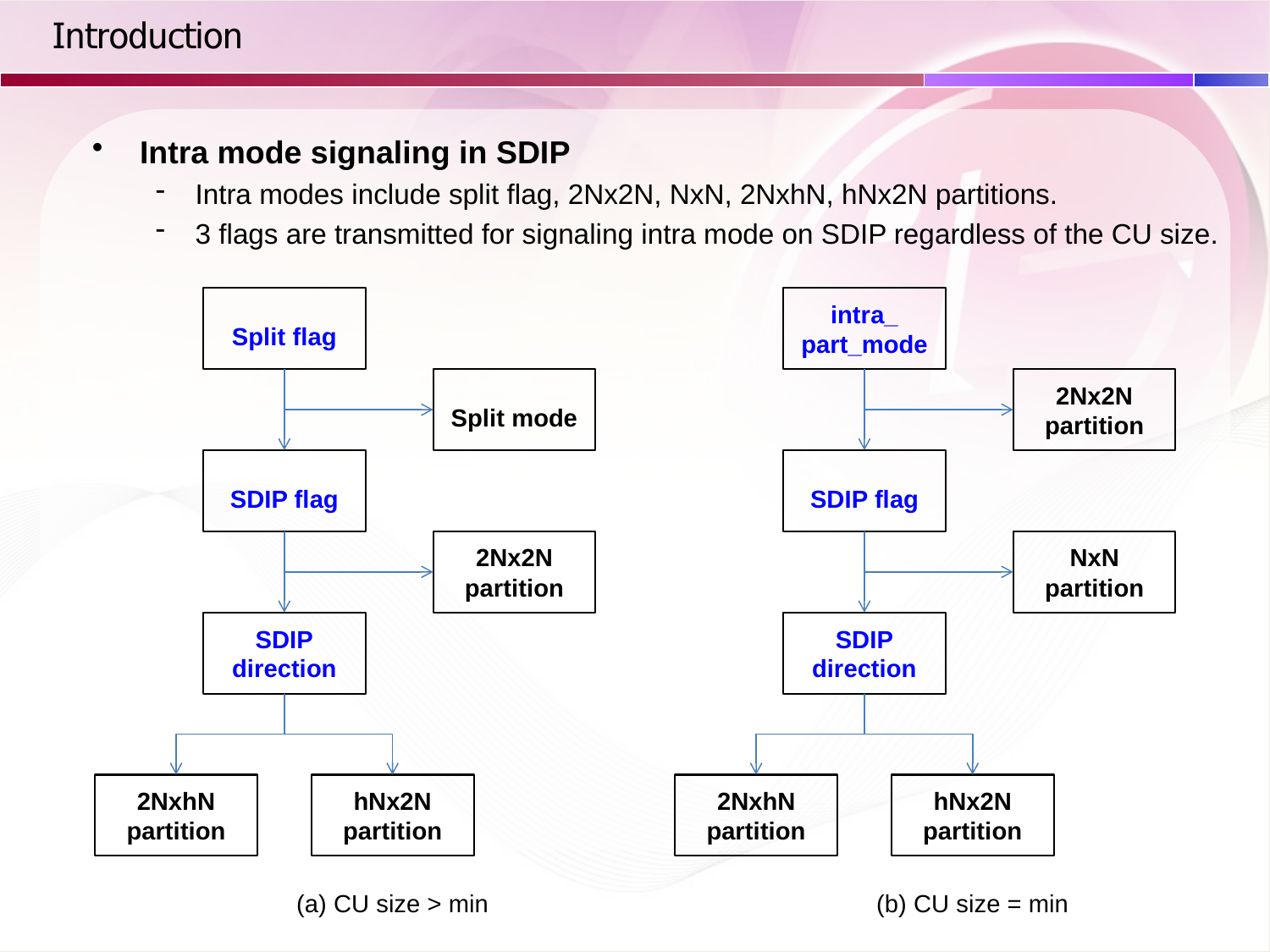

# Introduction
Intra mode signaling in SDIP
Intra modes include split flag, 2Nx2N, NxN, 2NxhN, hNx2N partitions.
3 flags are transmitted for signaling intra mode on SDIP regardless of the CU size.
Split flag
intra_
part_mode

Split mode
2Nx2N
partition
SDIP flag
SDIP flag
2Nx2N
partition
NxN
partition
SDIP
direction
SDIP
direction
2NxhN
partition
hNx2N
partition
2NxhN
partition
hNx2N
partition
(a) CU size > min
(b) CU size = min